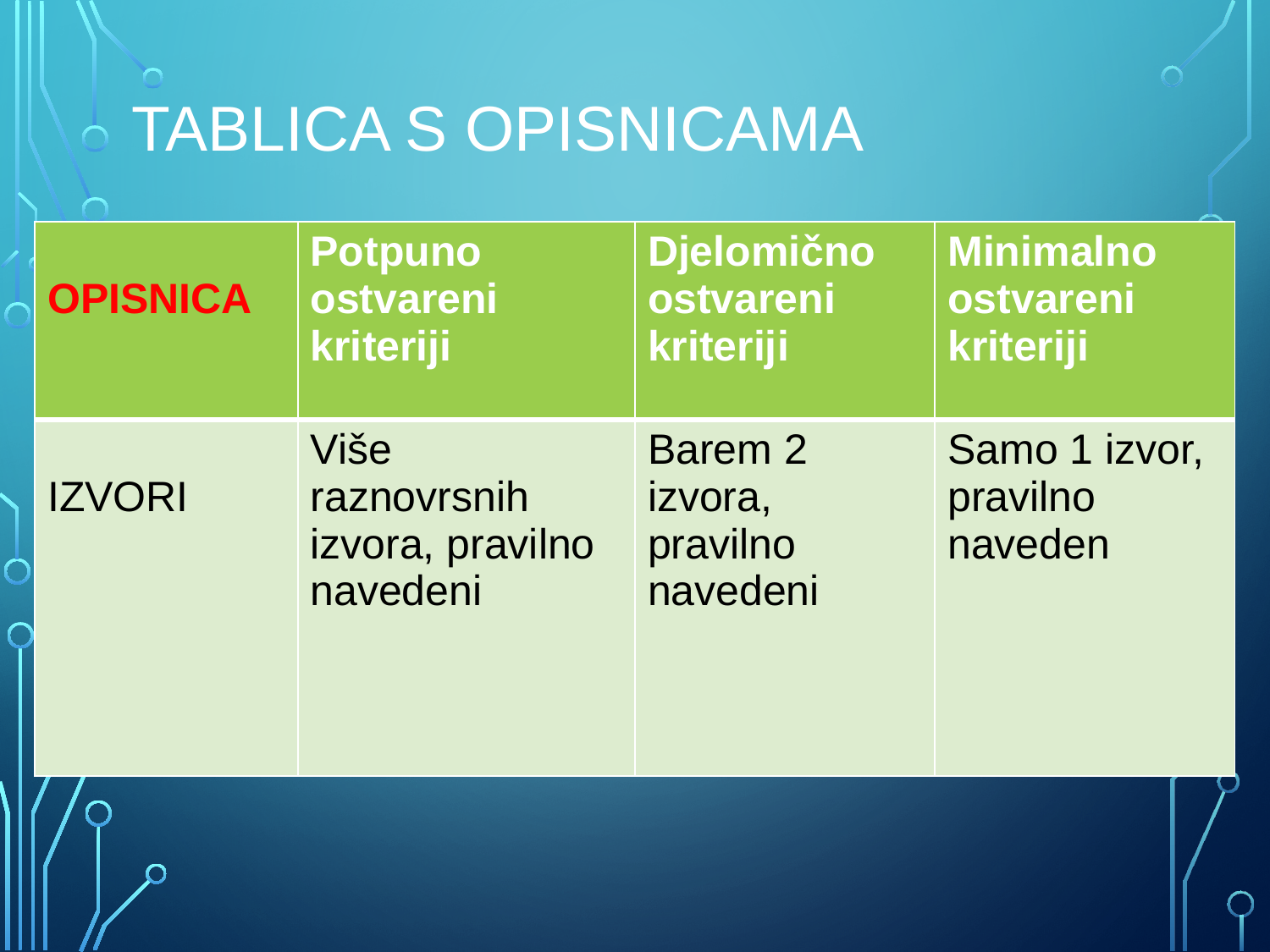

# Tablica s opisnicama
| OPISNICA | Potpuno ostvareni kriteriji | Djelomično ostvareni kriteriji | Minimalno ostvareni kriteriji |
| --- | --- | --- | --- |
| IZVORI | Više raznovrsnih izvora, pravilno navedeni | Barem 2 izvora, pravilno navedeni | Samo 1 izvor, pravilno naveden |